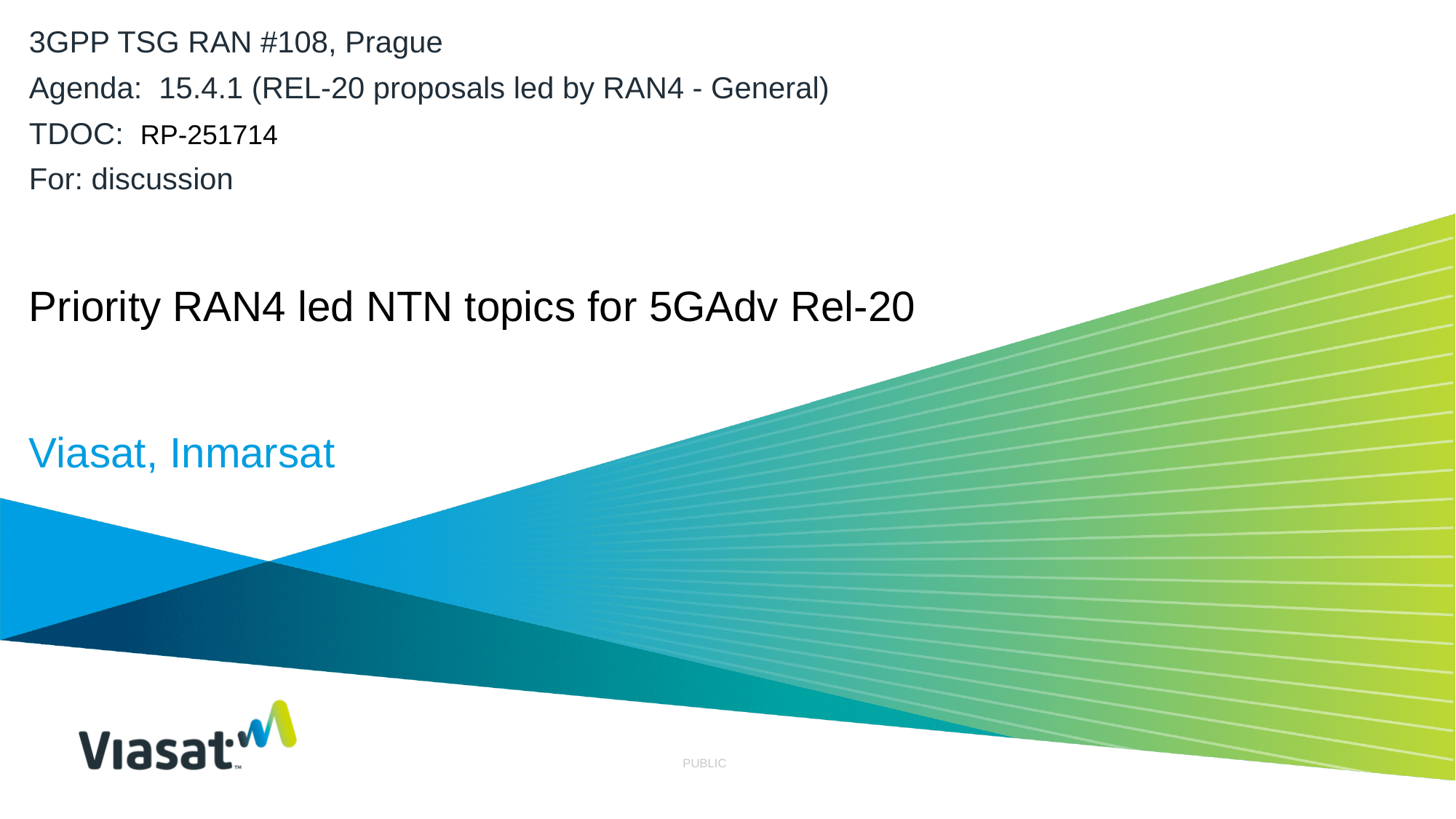

3GPP TSG RAN #108, Prague
Agenda:  15.4.1 (REL-20 proposals led by RAN4 - General)
TDOC:  RP-251714
For: discussion
# Priority RAN4 led NTN topics for 5GAdv Rel-20
Viasat, Inmarsat
PUBLIC